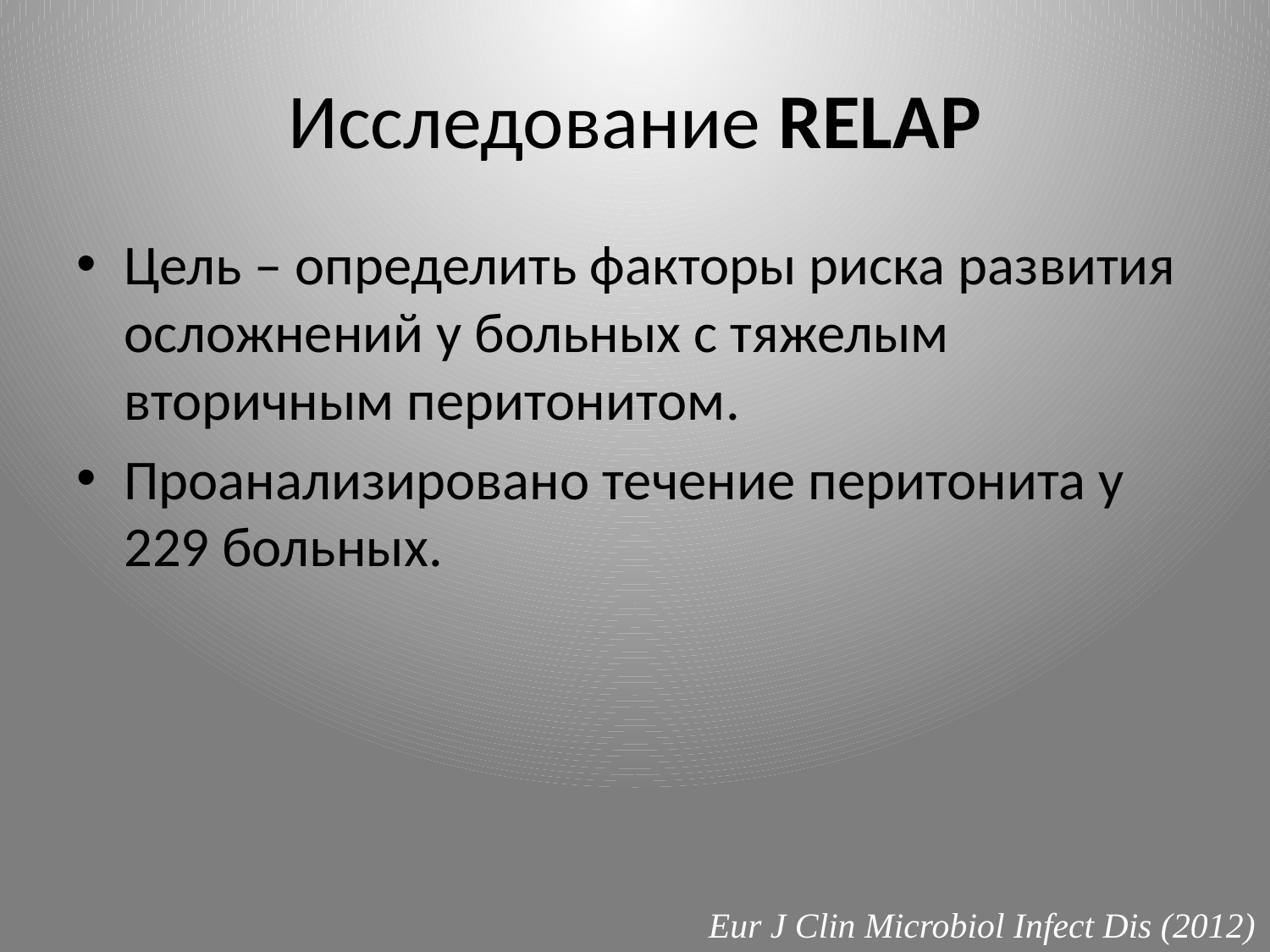

# Исследование RELAP
Цель – определить факторы риска развития осложнений у больных с тяжелым вторичным перитонитом.
Проанализировано течение перитонита у 229 больных.
Eur J Clin Microbiol Infect Dis (2012)